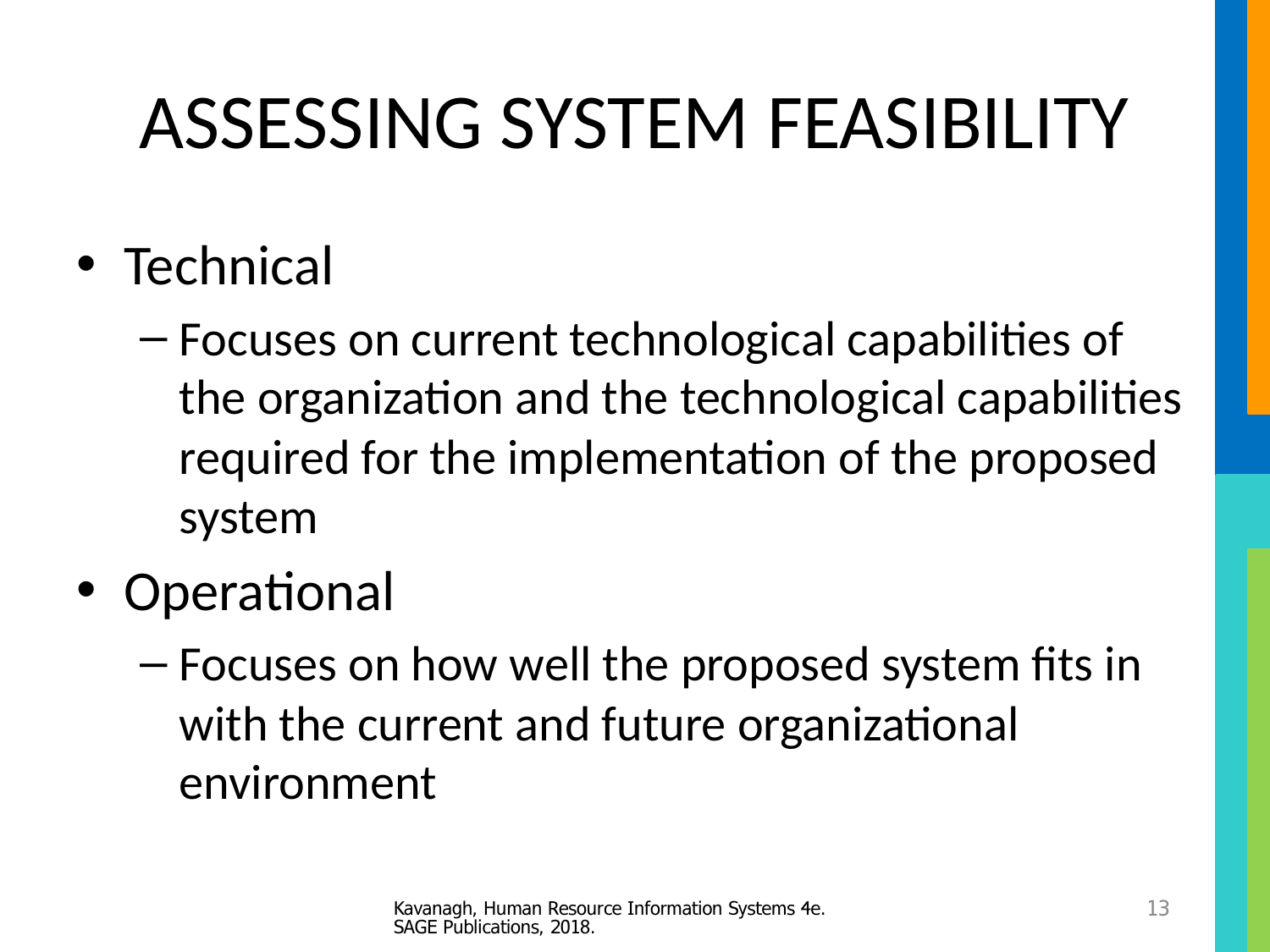

# ASSESSING SYSTEM FEASIBILITY
Technical
Focuses on current technological capabilities of the organization and the technological capabilities required for the implementation of the proposed system
Operational
Focuses on how well the proposed system fits in with the current and future organizational environment

Kavanagh, Human Resource Information Systems 4e. SAGE Publications, 2018.
13